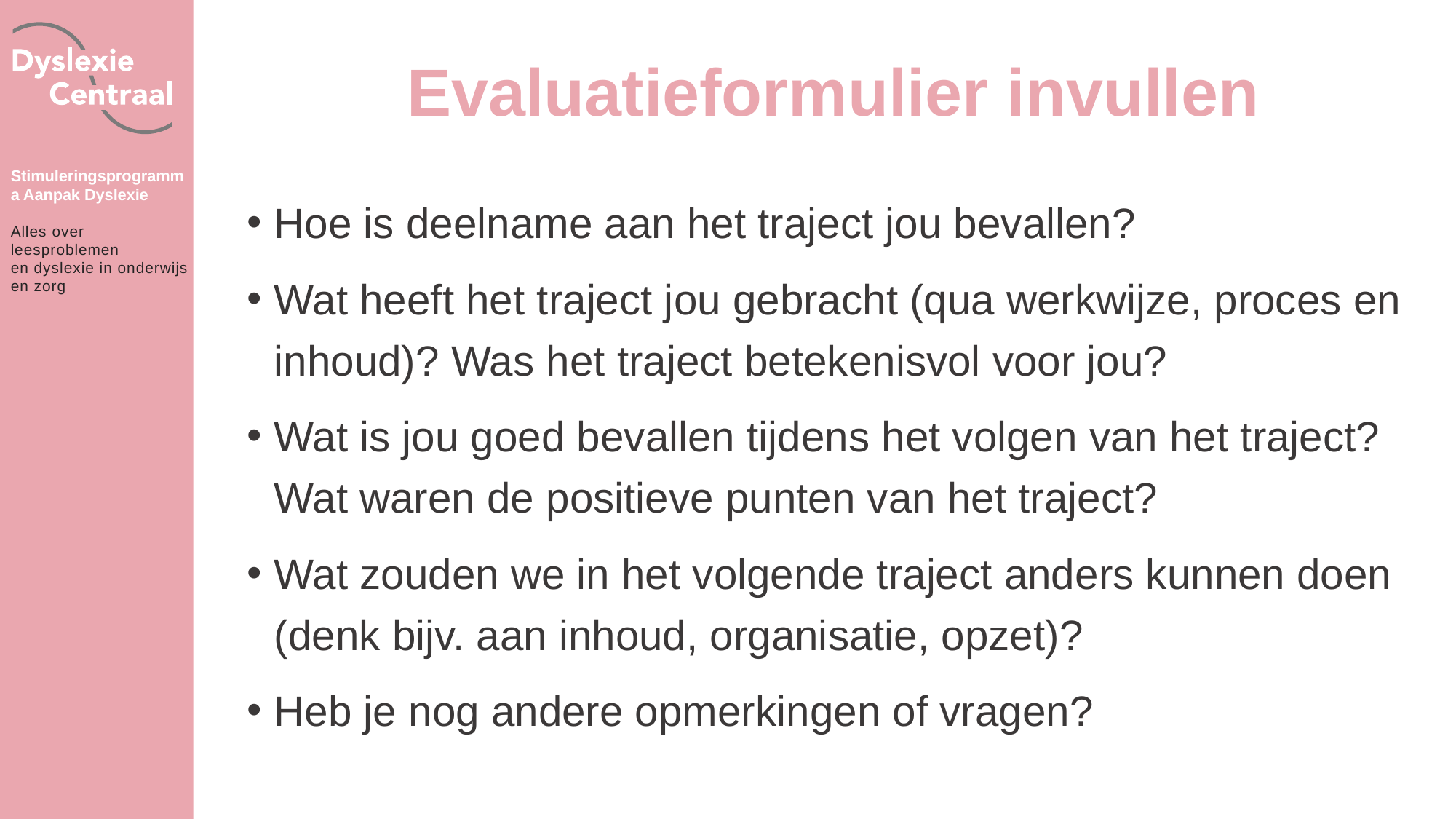

# Evaluatieformulier invullen
Hoe is deelname aan het traject jou bevallen?
Wat heeft het traject jou gebracht (qua werkwijze, proces en inhoud)? Was het traject betekenisvol voor jou?
Wat is jou goed bevallen tijdens het volgen van het traject? Wat waren de positieve punten van het traject?
Wat zouden we in het volgende traject anders kunnen doen (denk bijv. aan inhoud, organisatie, opzet)?
Heb je nog andere opmerkingen of vragen?